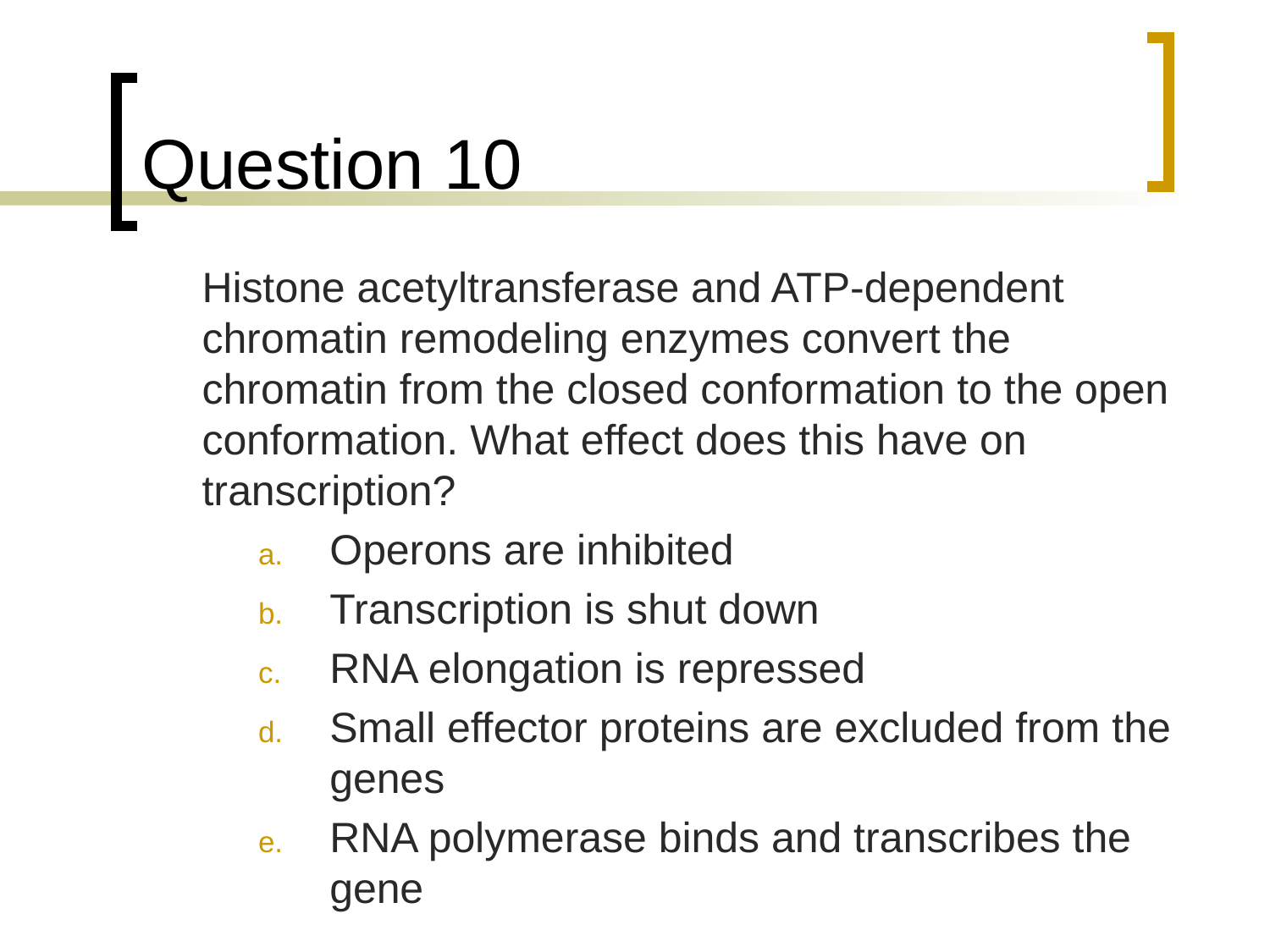

# Question 10
	Histone acetyltransferase and ATP-dependent chromatin remodeling enzymes convert the chromatin from the closed conformation to the open conformation. What effect does this have on transcription?
Operons are inhibited
Transcription is shut down
RNA elongation is repressed
Small effector proteins are excluded from the genes
RNA polymerase binds and transcribes the gene